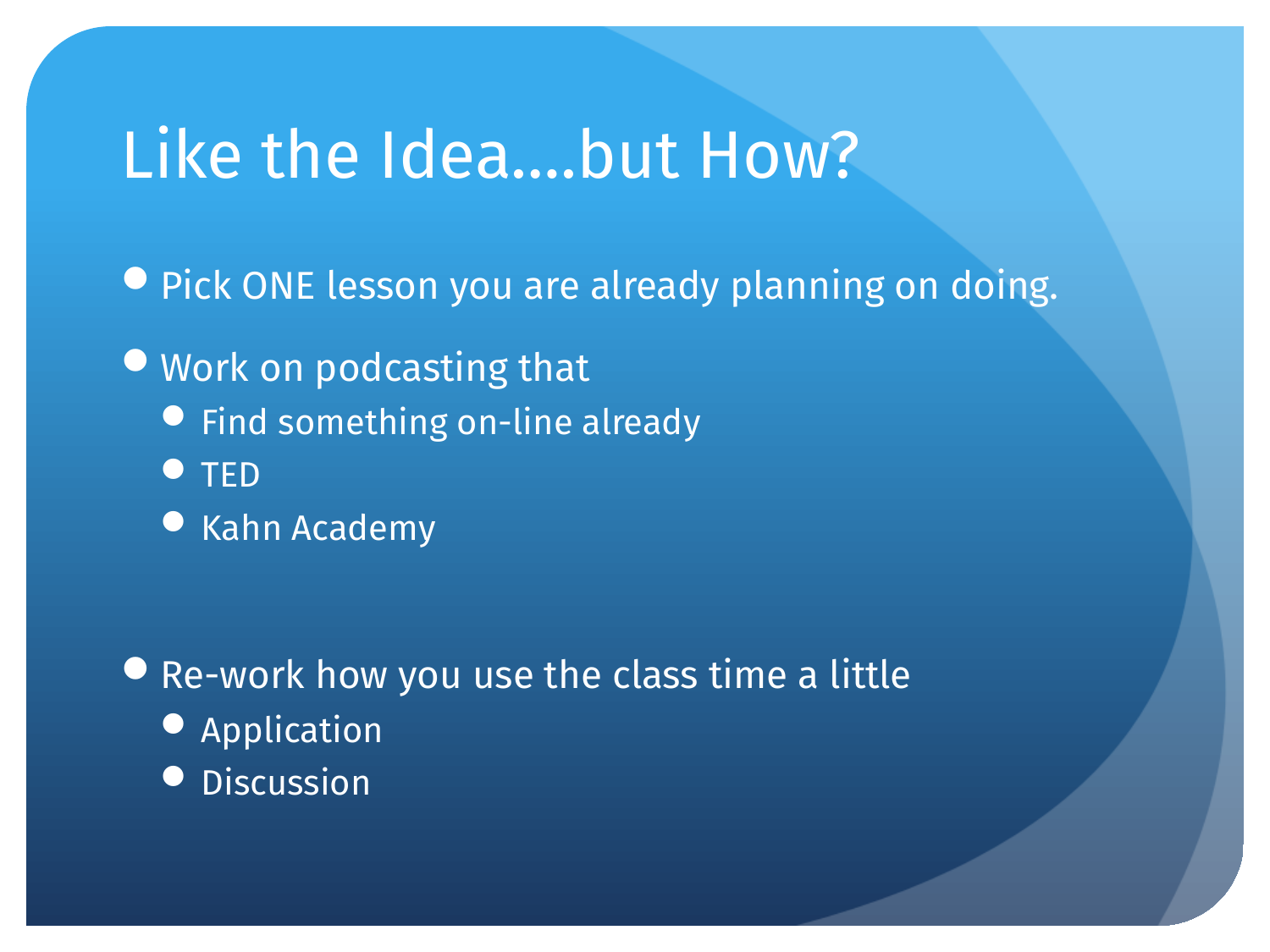

# Like the Idea….but How?
Pick ONE lesson you are already planning on doing.
Work on podcasting that
Find something on-line already
TED
Kahn Academy

Re-work how you use the class time a little
Application
Discussion